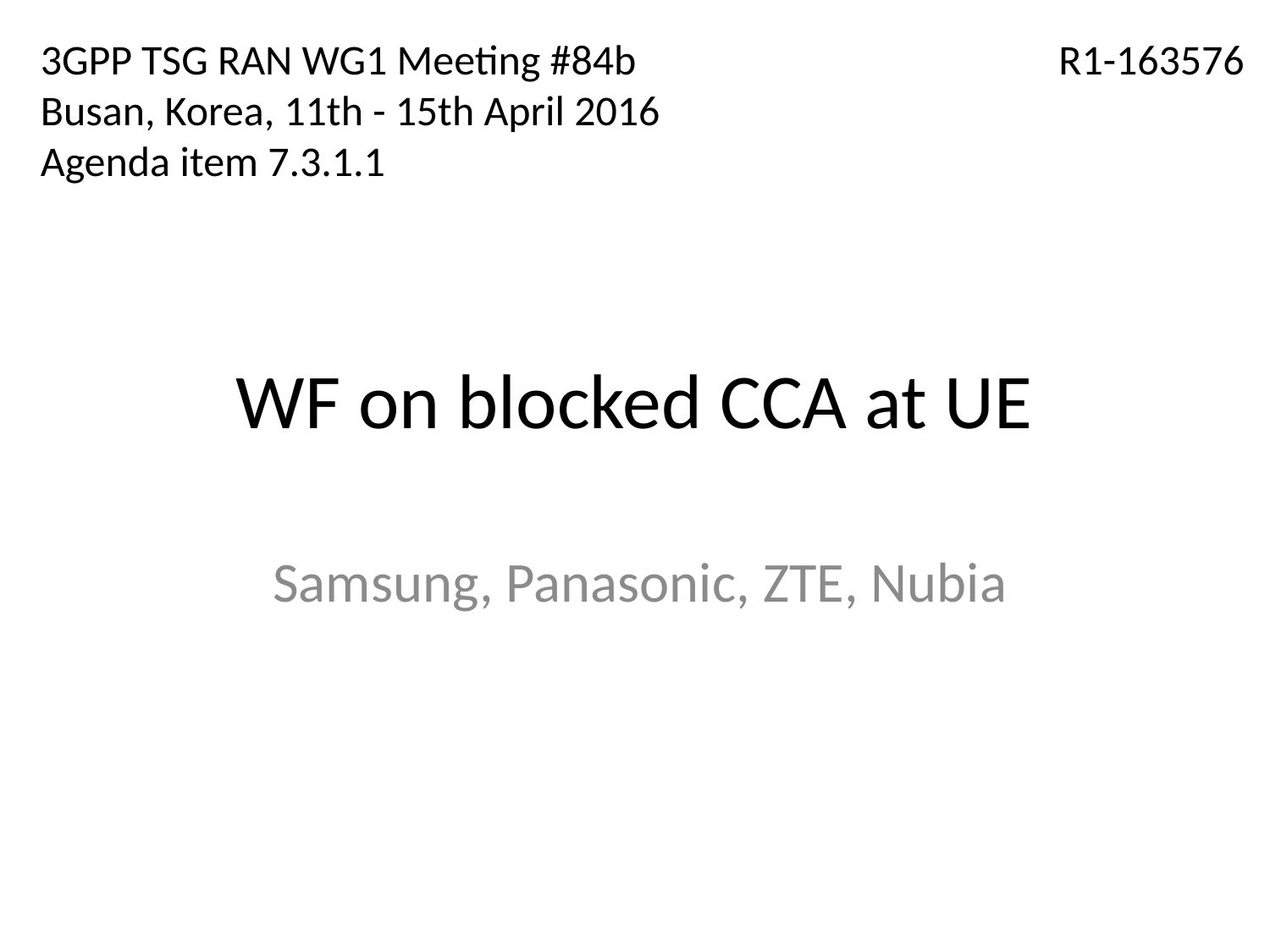

3GPP TSG RAN WG1 Meeting #84b
Busan, Korea, 11th - 15th April 2016
Agenda item 7.3.1.1
R1-163576
# WF on blocked CCA at UE
Samsung, Panasonic, ZTE, Nubia